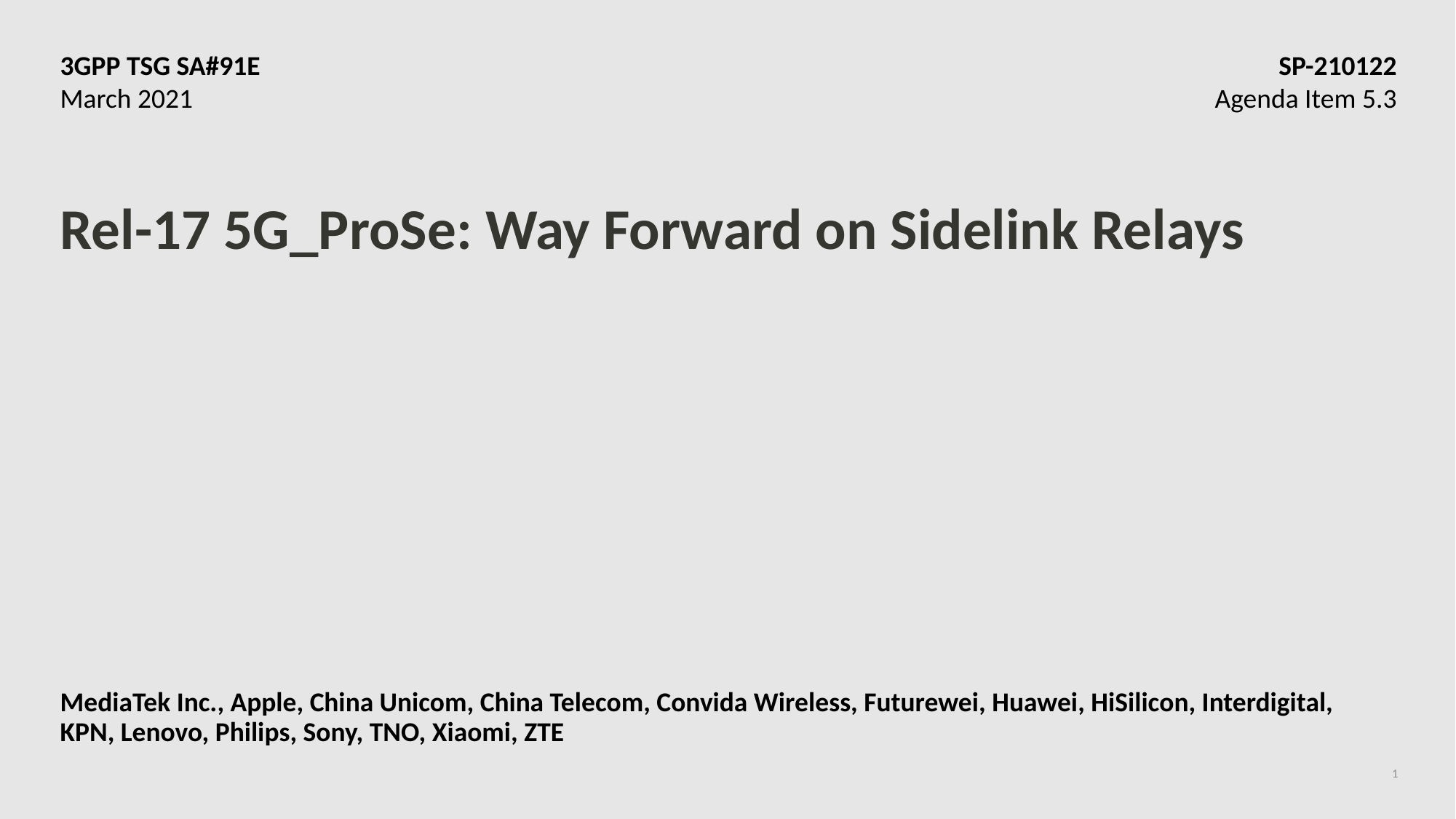

3GPP TSG SA#91E	SP-210122
March 2021	Agenda Item 5.3
# Rel-17 5G_ProSe: Way Forward on Sidelink Relays

MediaTek Inc., Apple, China Unicom, China Telecom, Convida Wireless, Futurewei, Huawei, HiSilicon, Interdigital, KPN, Lenovo, Philips, Sony, TNO, Xiaomi, ZTE
1